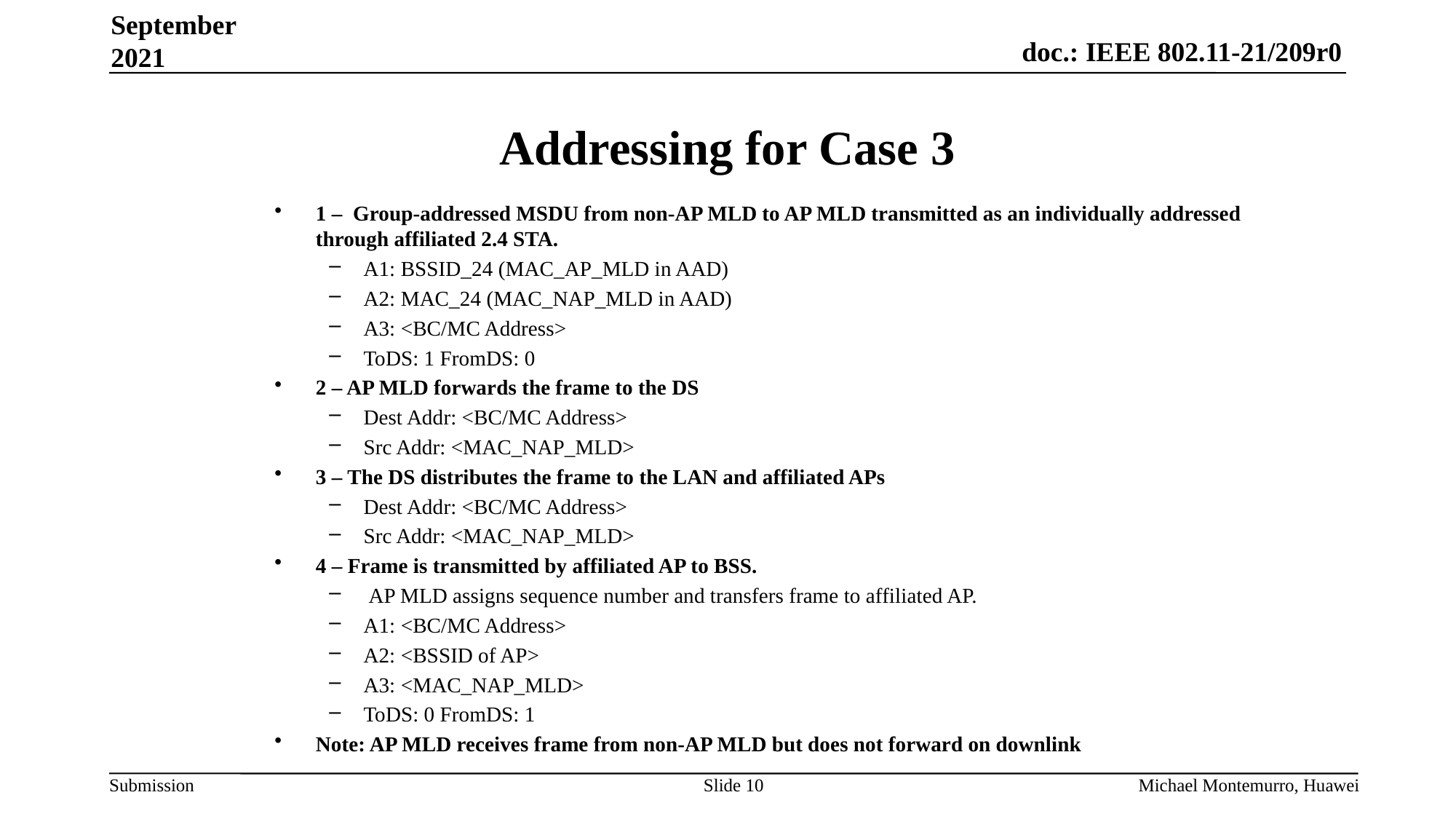

September 2021
# Addressing for Case 3
1 –  Group-addressed MSDU from non-AP MLD to AP MLD transmitted as an individually addressed through affiliated 2.4 STA.
A1: BSSID_24 (MAC_AP_MLD in AAD)
A2: MAC_24 (MAC_NAP_MLD in AAD)
A3: <BC/MC Address>
ToDS: 1 FromDS: 0
2 – AP MLD forwards the frame to the DS
Dest Addr: <BC/MC Address>
Src Addr: <MAC_NAP_MLD>
3 – The DS distributes the frame to the LAN and affiliated APs
Dest Addr: <BC/MC Address>
Src Addr: <MAC_NAP_MLD>
4 – Frame is transmitted by affiliated AP to BSS.
 AP MLD assigns sequence number and transfers frame to affiliated AP.
A1: <BC/MC Address>
A2: <BSSID of AP>
A3: <MAC_NAP_MLD>
ToDS: 0 FromDS: 1
Note: AP MLD receives frame from non-AP MLD but does not forward on downlink

Slide 10
Michael Montemurro, Huawei